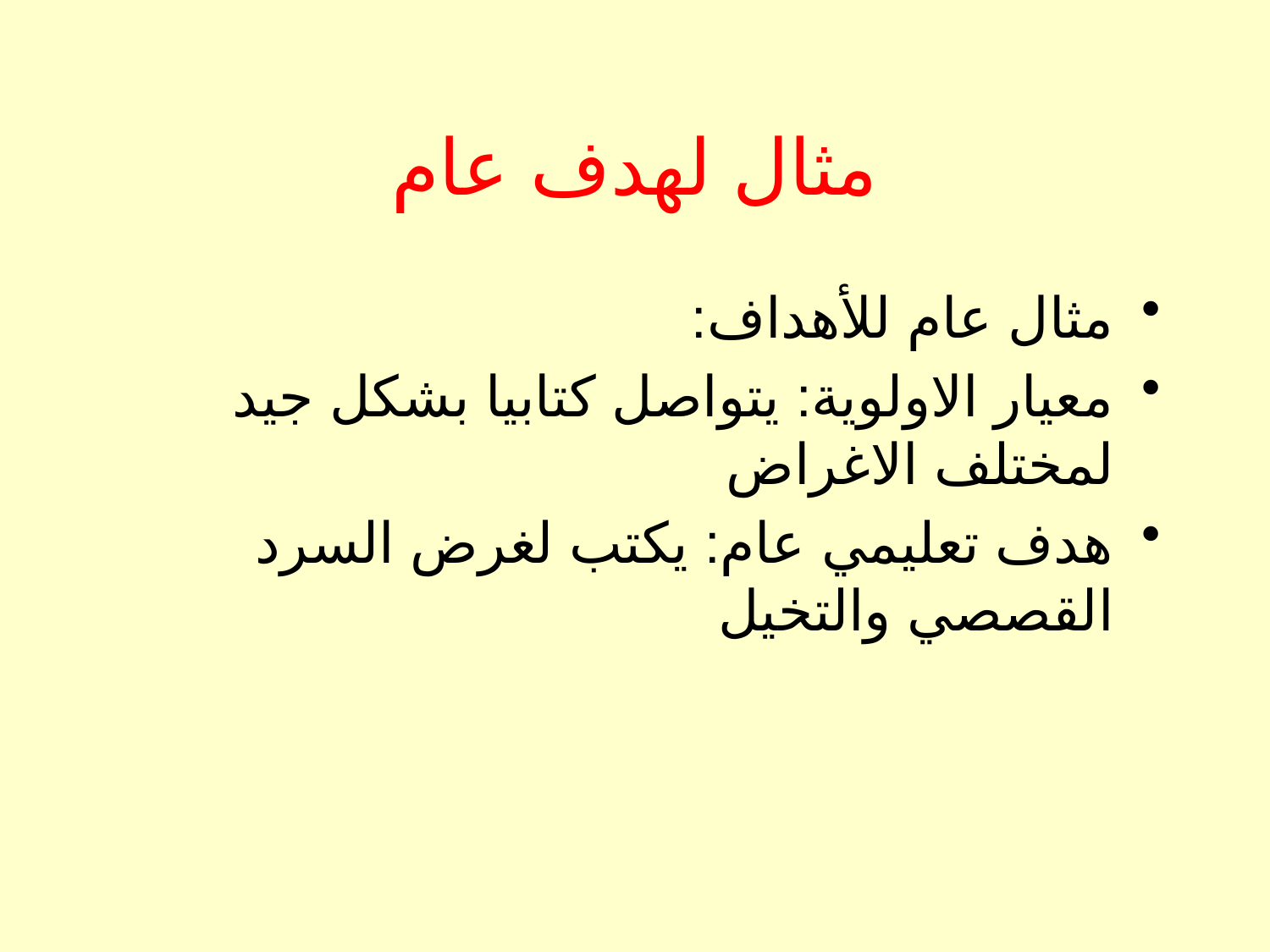

# مثال لهدف عام
مثال عام للأهداف:
معيار الاولوية: يتواصل كتابيا بشكل جيد لمختلف الاغراض
هدف تعليمي عام: يكتب لغرض السرد القصصي والتخيل